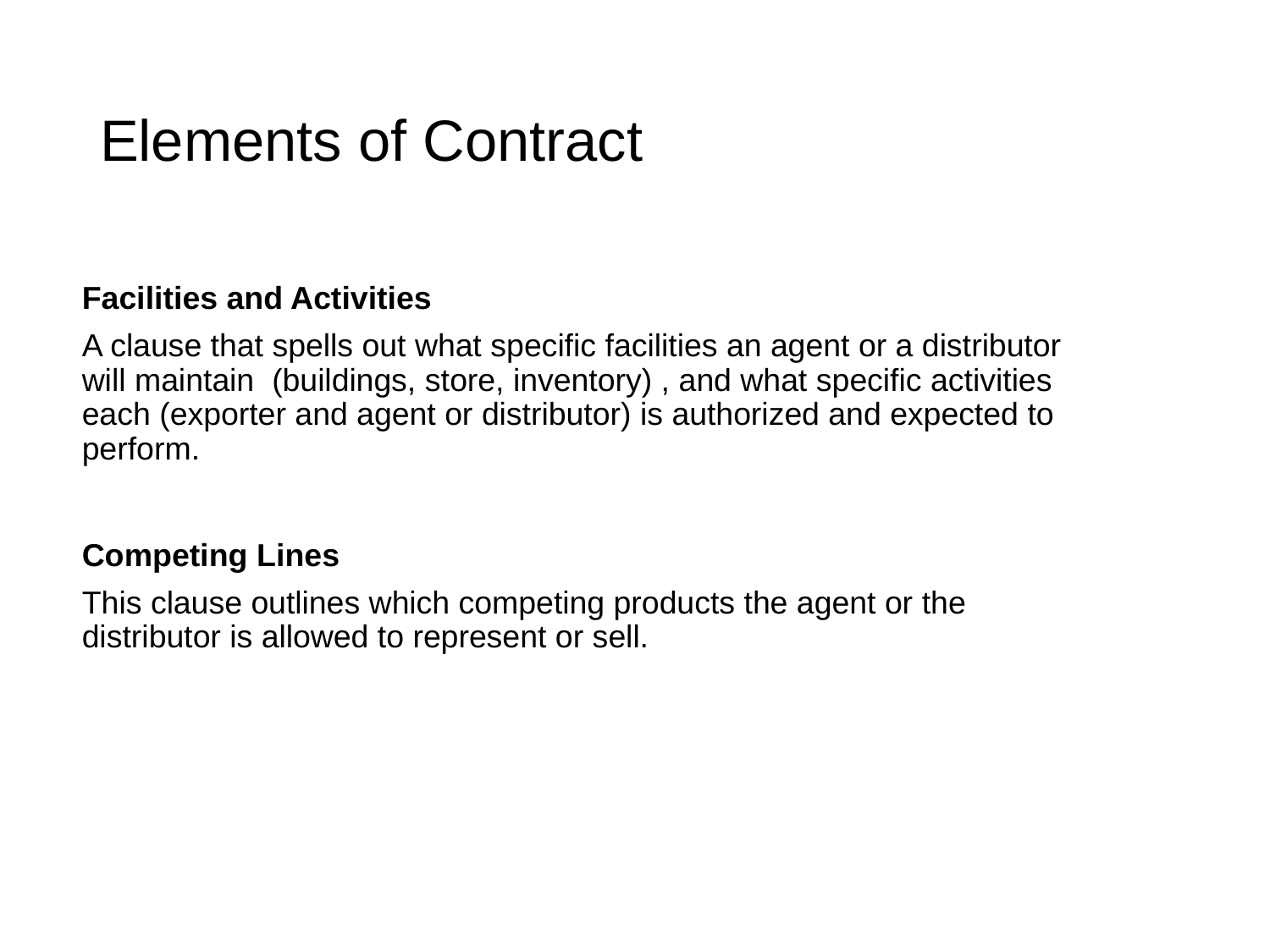

# Elements of Contract
Facilities and Activities
A clause that spells out what specific facilities an agent or a distributor will maintain  (buildings, store, inventory) , and what specific activities each (exporter and agent or distributor) is authorized and expected to perform.

Competing Lines
This clause outlines which competing products the agent or the distributor is allowed to represent or sell.